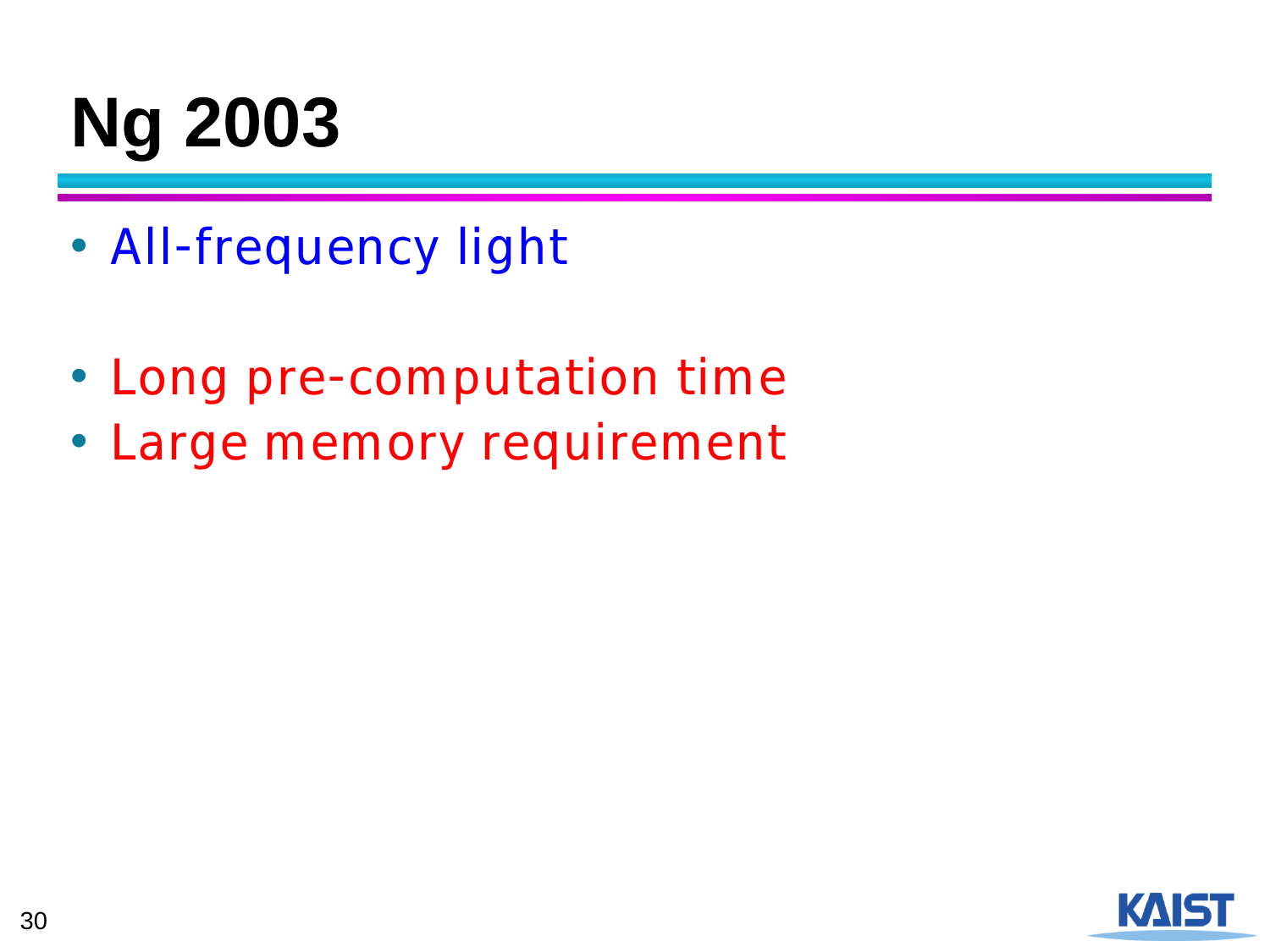

# Ng 2003
All-frequency light

Long pre-computation time
Large memory requirement